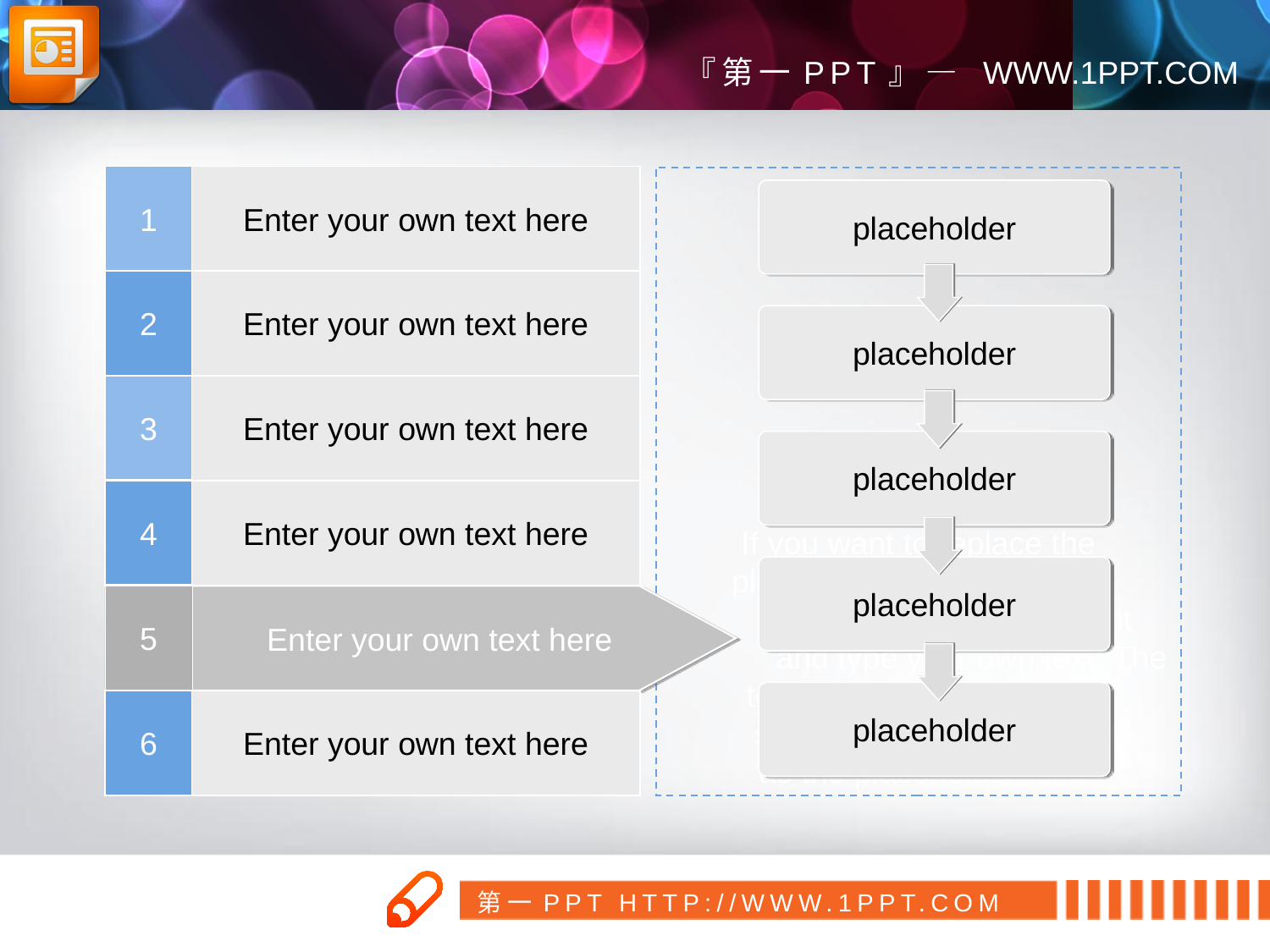

1
Enter your own text here
If you want to replace the placeholder text click the
          placeholder text to select it
            and type your own text. The text you type keeps the
       same style and formatting
 as the placeholder text.
placeholder

2
Enter your own text here
placeholder
3
Enter your own text here

placeholder
4
Enter your own text here

placeholder
5
Enter your own text here

placeholder
6
Enter your own text here